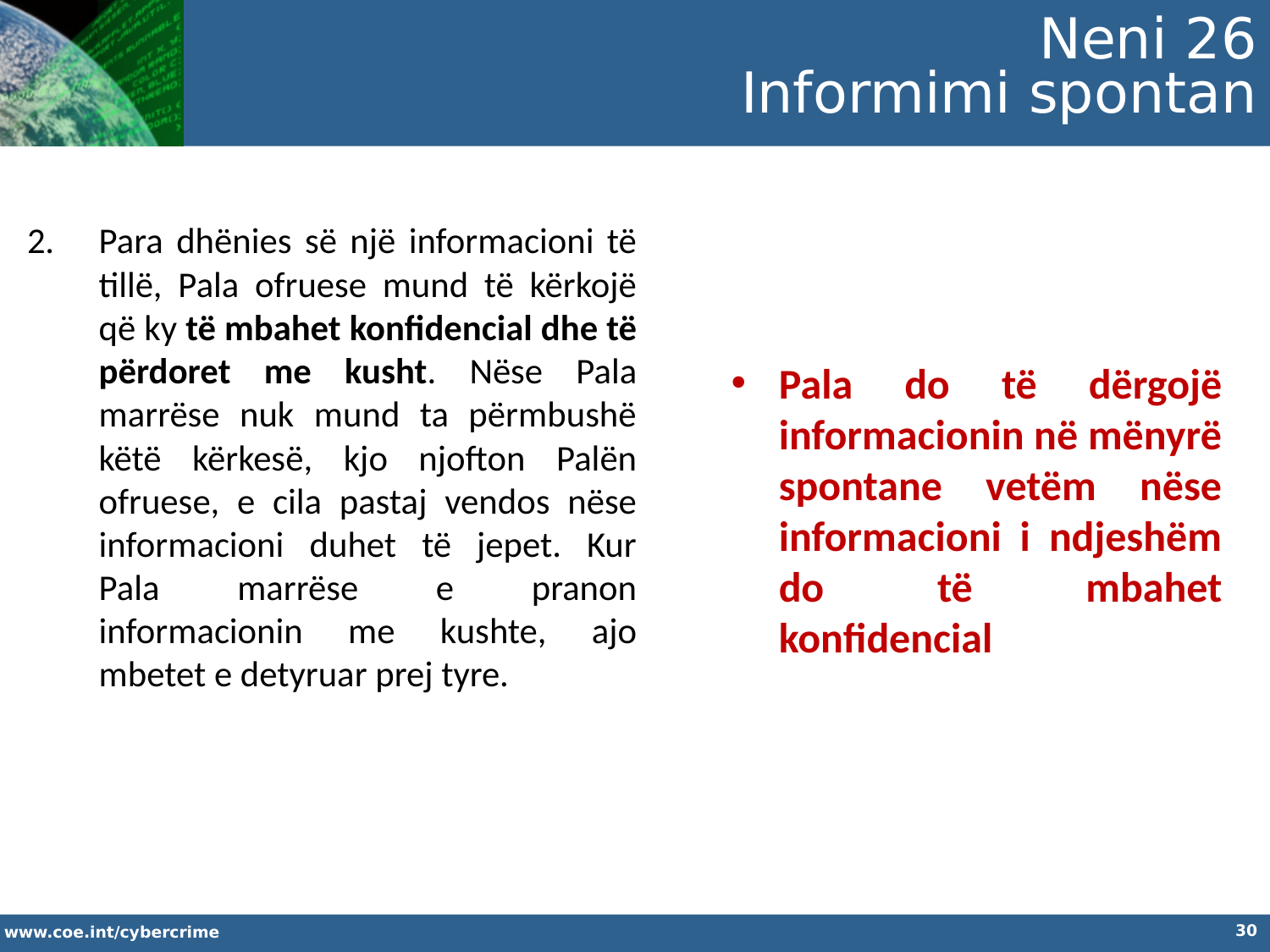

Neni 26
Informimi spontan
Para dhënies së një informacioni të tillë, Pala ofruese mund të kërkojë që ky të mbahet konfidencial dhe të përdoret me kusht. Nëse Pala marrëse nuk mund ta përmbushë këtë kërkesë, kjo njofton Palën ofruese, e cila pastaj vendos nëse informacioni duhet të jepet. Kur Pala marrëse e pranon informacionin me kushte, ajo mbetet e detyruar prej tyre.
Pala do të dërgojë informacionin në mënyrë spontane vetëm nëse informacioni i ndjeshëm do të mbahet konfidencial
30